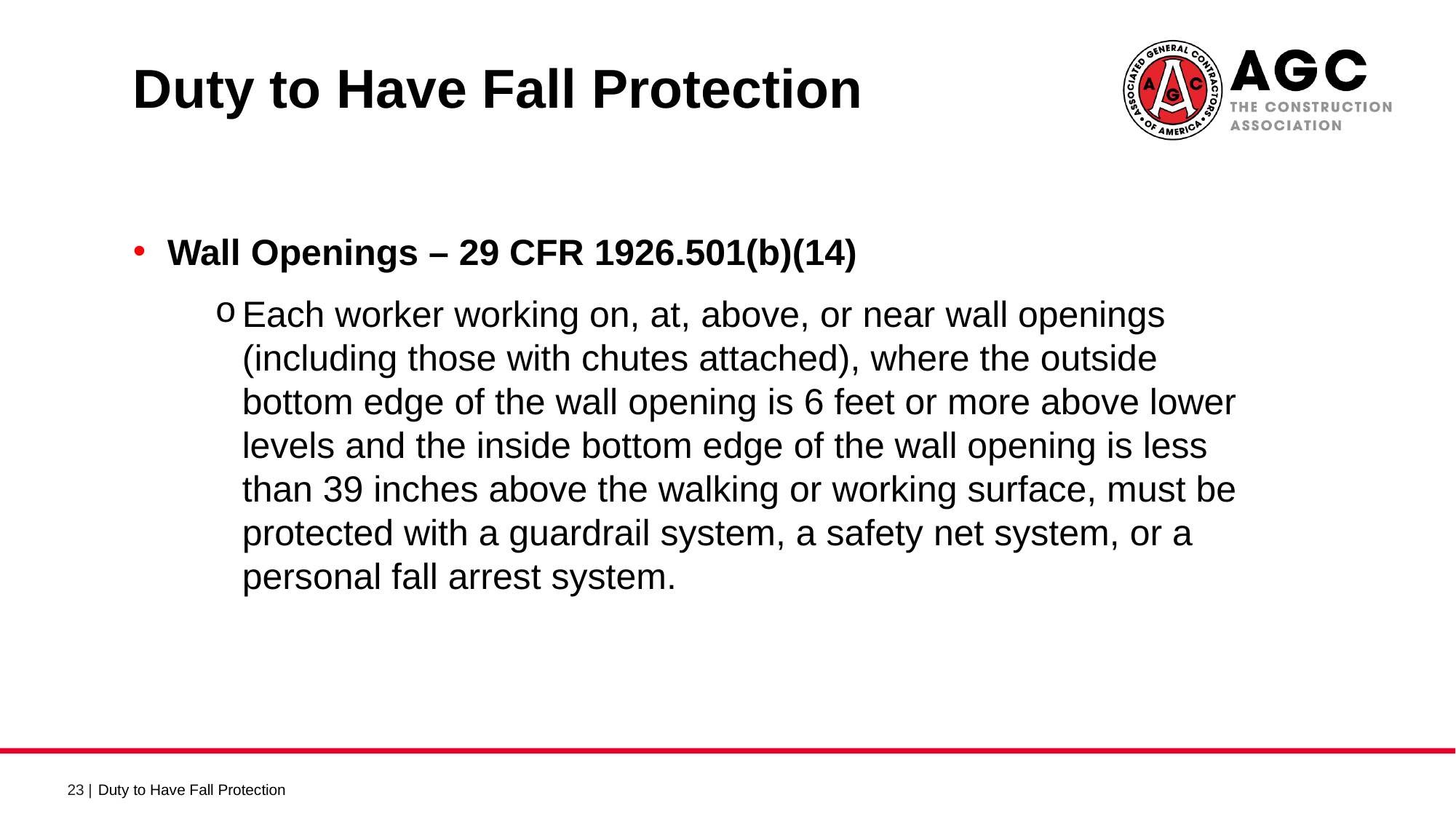

Duty to Have Fall Protection 13
Wall Openings – 29 CFR 1926.501(b)(14)
Each worker working on, at, above, or near wall openings (including those with chutes attached), where the outside bottom edge of the wall opening is 6 feet or more above lower levels and the inside bottom edge of the wall opening is less than 39 inches above the walking or working surface, must be protected with a guardrail system, a safety net system, or a personal fall arrest system.
Duty to Have Fall Protection